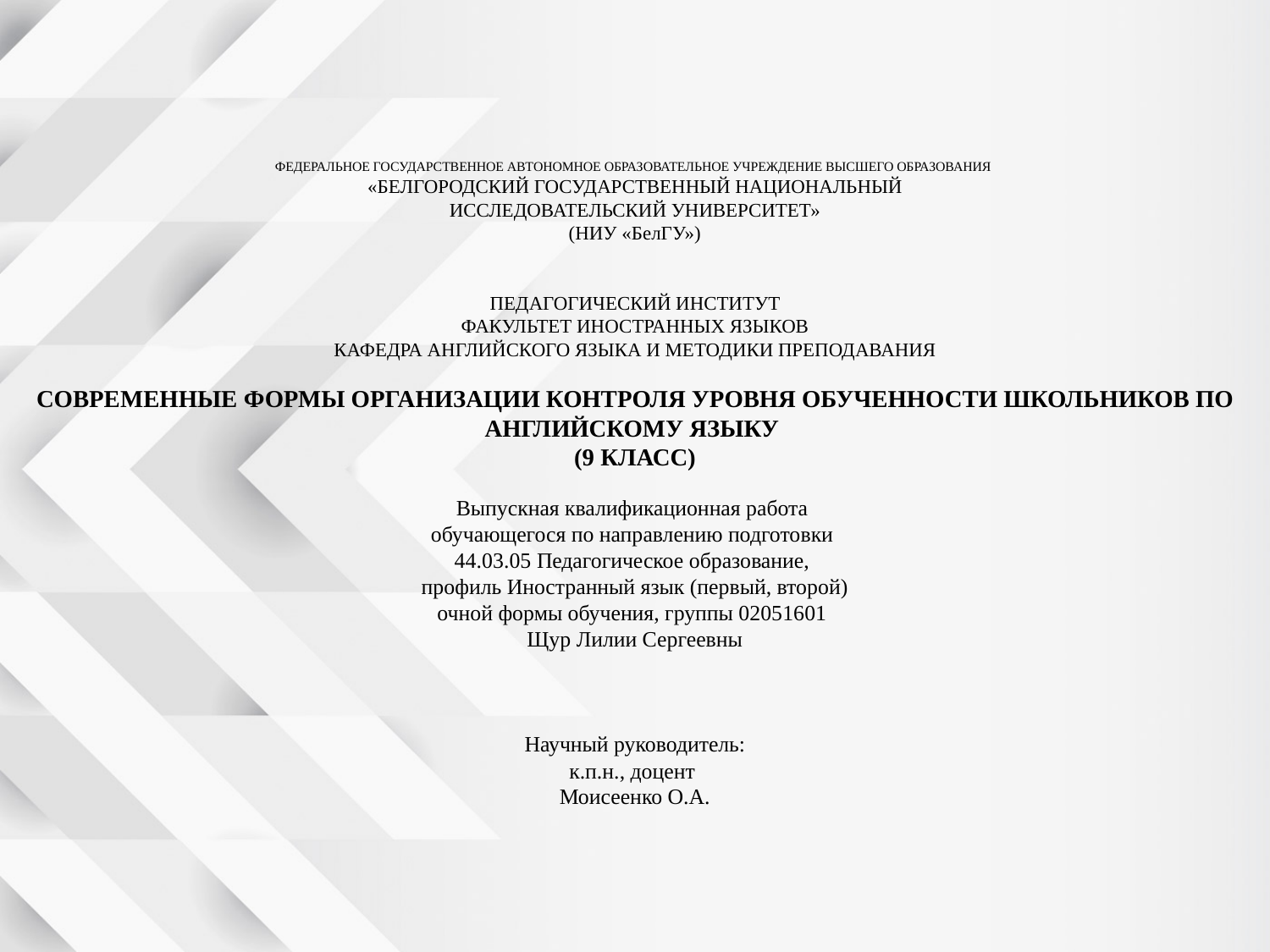

# ФЕДЕРАЛЬНОЕ Государственное АВТОНОМНОЕ образовательное учреждение Высшего образования «БЕЛГОРОДСКИЙ ГОСУДАРСТВЕННЫЙ НАЦИОНАЛЬНЫЙ ИССЛЕДОВАТЕЛЬСКИЙ УНИВЕРСИТЕТ» (НИУ «БелГУ»)     ПЕДАГОГИЧЕСКИЙ ИНСТИТУТ ФАКУЛЬТЕТ ИНОСТРАННЫХ ЯЗЫКОВ КАФЕДРА АНГЛИЙСКОГО ЯЗЫКА И МЕТОДИКИ ПРЕПОДАВАНИЯ   СОВРЕМЕННЫЕ ФОРМЫ ОРГАНИЗАЦИИ КОНТРОЛЯ УРОВНЯ ОБУЧЕННОСТИ ШКОЛЬНИКОВ ПО АНГЛИЙСКОМУ ЯЗЫКУ (9 КЛАСС)   Выпускная квалификационная работа обучающегося по направлению подготовки 44.03.05 Педагогическое образование, профиль Иностранный язык (первый, второй) очной формы обучения, группы 02051601 Щур Лилии Сергеевны     Научный руководитель: к.п.н., доцент Моисеенко О.А.